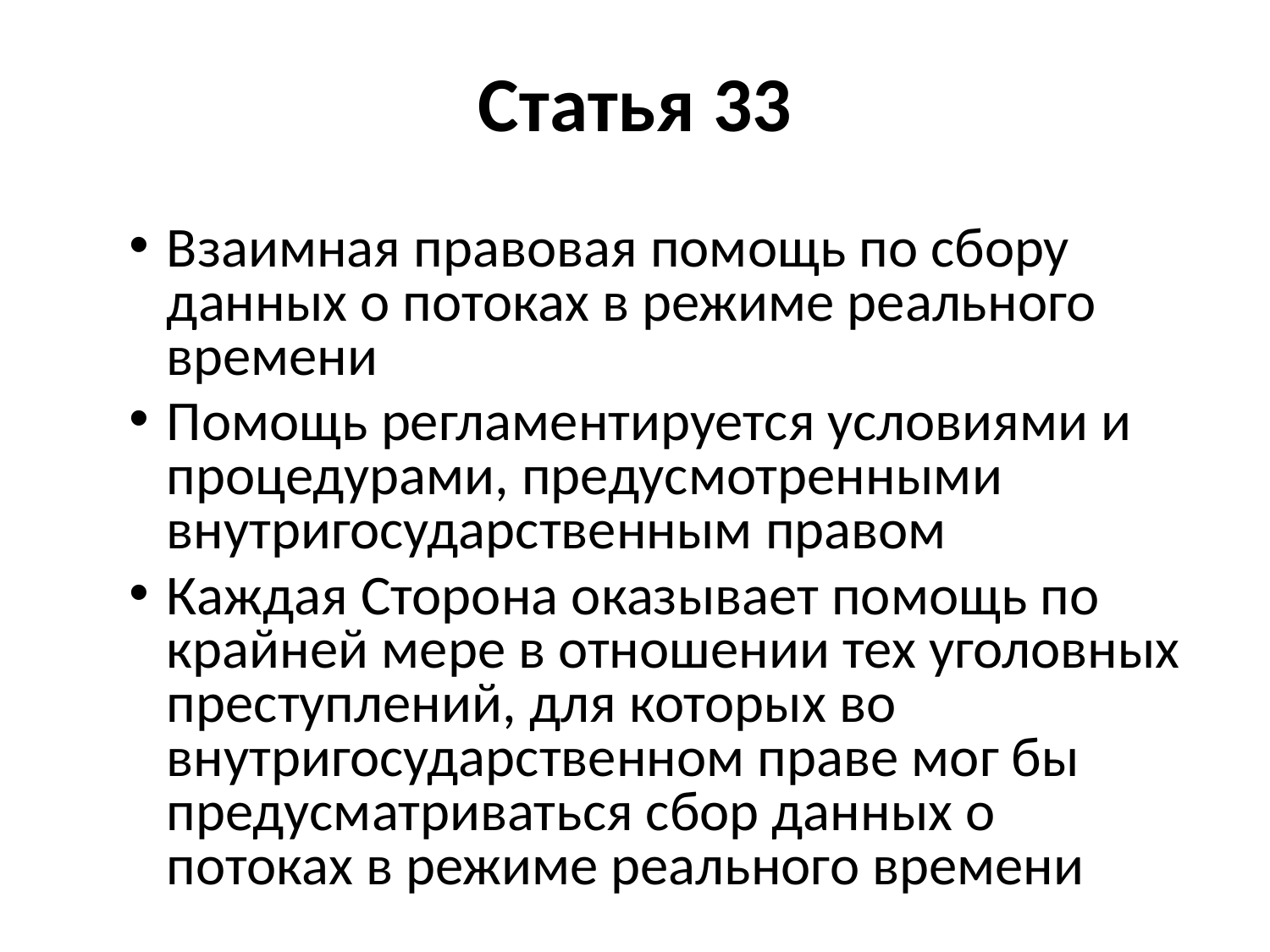

# Статья 33
Взаимная правовая помощь по сбору данных о потоках в режиме реального времени
Помощь регламентируется условиями и процедурами, предусмотренными внутригосударственным правом
Каждая Сторона оказывает помощь по крайней мере в отношении тех уголовных преступлений, для которых во внутригосударственном праве мог бы предусматриваться сбор данных о потоках в режиме реального времени